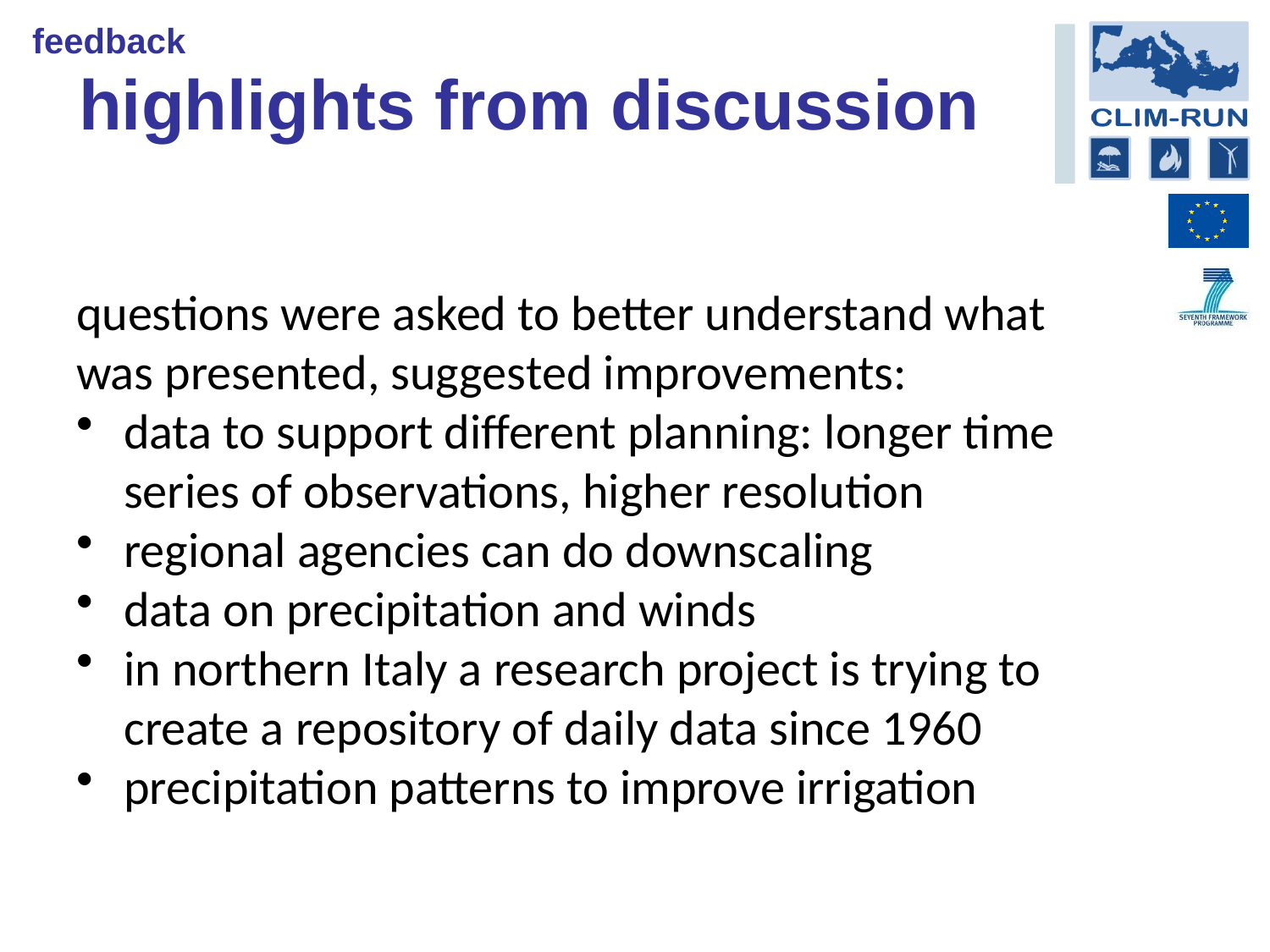

highlights from discussion
feedback
questions were asked to better understand what was presented, suggested improvements:
data to support different planning: longer time series of observations, higher resolution
regional agencies can do downscaling
data on precipitation and winds
in northern Italy a research project is trying to create a repository of daily data since 1960
precipitation patterns to improve irrigation